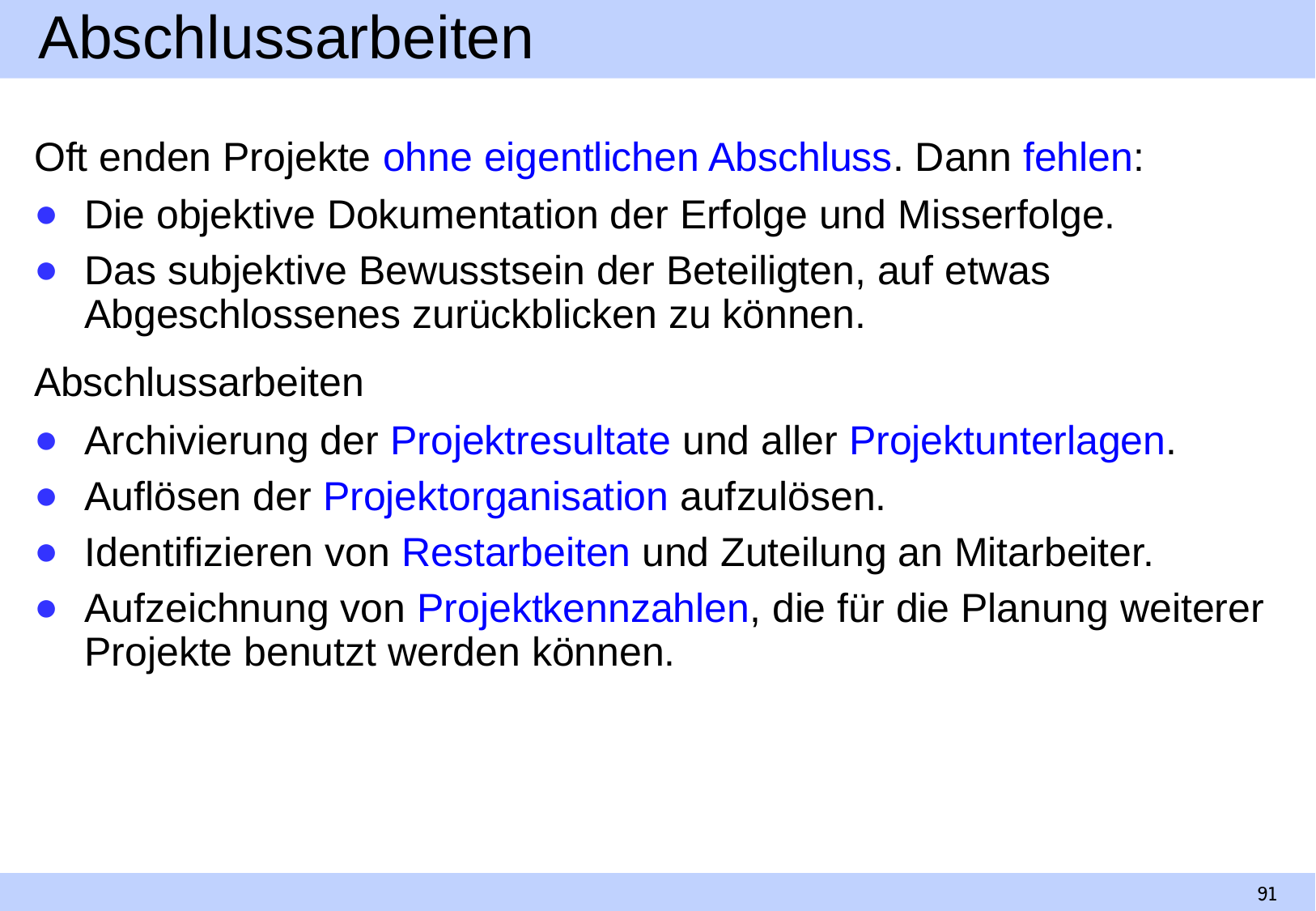

# Abschlussarbeiten
Oft enden Projekte ohne eigentlichen Abschluss. Dann fehlen:
Die objektive Dokumentation der Erfolge und Misserfolge.
Das subjektive Bewusstsein der Beteiligten, auf etwas Abgeschlossenes zurückblicken zu können.
Abschlussarbeiten
Archivierung der Projektresultate und aller Projektunterlagen.
Auflösen der Projektorganisation aufzulösen.
Identifizieren von Restarbeiten und Zuteilung an Mitarbeiter.
Aufzeichnung von Projektkennzahlen, die für die Planung weiterer Projekte benutzt werden können.
91